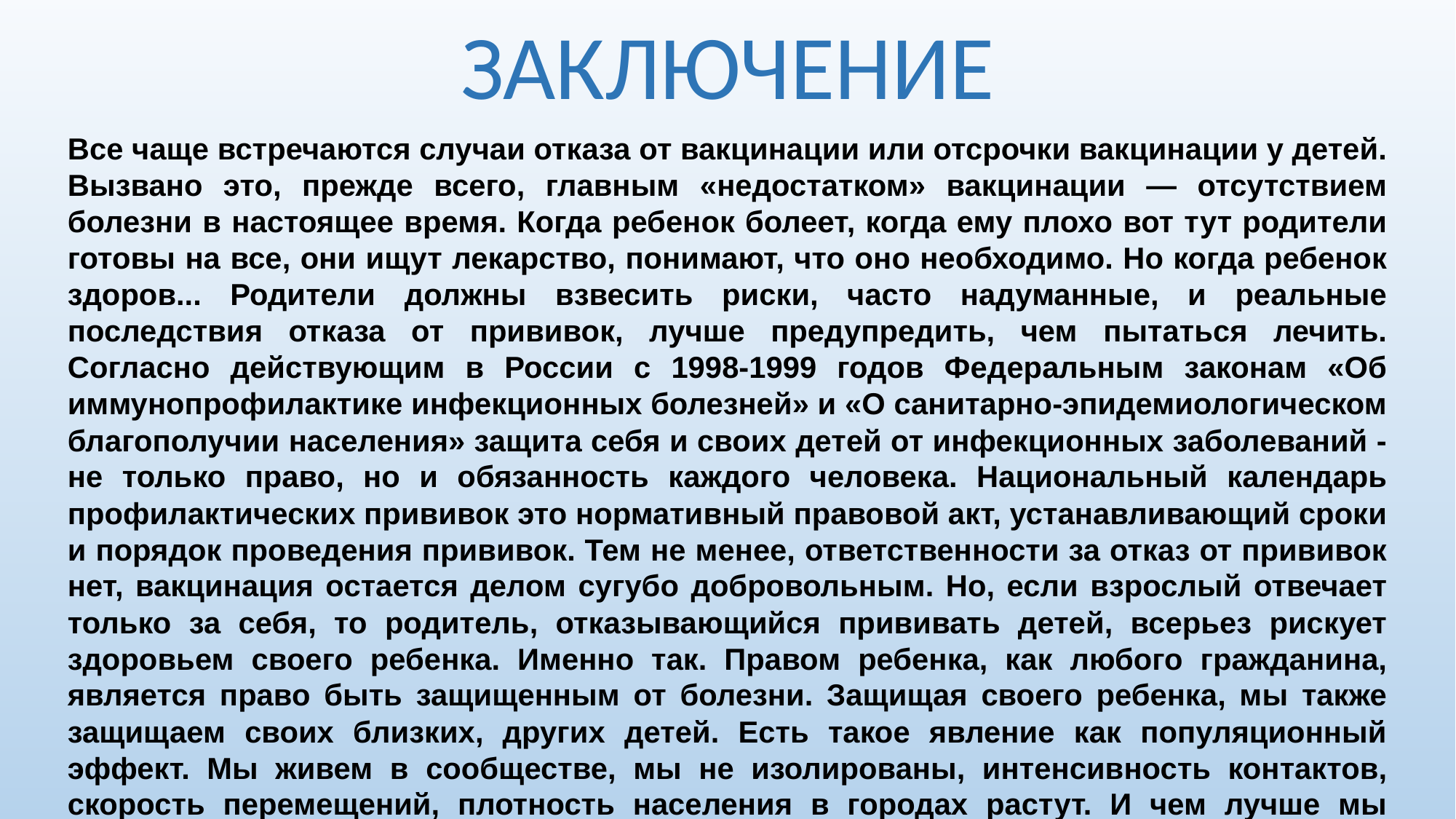

# ЗАКЛЮЧЕНИЕ
Все чаще встречаются случаи отказа от вакцинации или отсрочки вакцинации у детей. Вызвано это, прежде всего, главным «недостатком» вакцинации — отсутствием болезни в настоящее время. Когда ребенок болеет, когда ему плохо вот тут родители готовы на все, они ищут лекарство, понимают, что оно необходимо. Но когда ребенок здоров... Родители должны взвесить риски, часто надуманные, и реальные последствия отказа от прививок, лучше предупредить, чем пытаться лечить. Согласно действующим в России с 1998-1999 годов Федеральным законам «Об иммунопрофилактике инфекционных болезней» и «О санитарно-эпидемиологическом благополучии населения» защита себя и своих детей от инфекционных заболеваний - не только право, но и обязанность каждого человека. Национальный календарь профилактических прививок это нормативный правовой акт, устанавливающий сроки и порядок проведения прививок. Тем не менее, ответственности за отказ от прививок нет, вакцинация остается делом сугубо добровольным. Но, если взрослый отвечает только за себя, то родитель, отказывающийся прививать детей, всерьез рискует здоровьем своего ребенка. Именно так. Правом ребенка, как любого гражданина, является право быть защищенным от болезни. Защищая своего ребенка, мы также защищаем своих близких, других детей. Есть такое явление как популяционный эффект. Мы живем в сообществе, мы не изолированы, интенсивность контактов, скорость перемещений, плотность населения в городах растут. И чем лучше мы будем защищены сами, тем лучше мы защитим тех, кто рядом с нами.